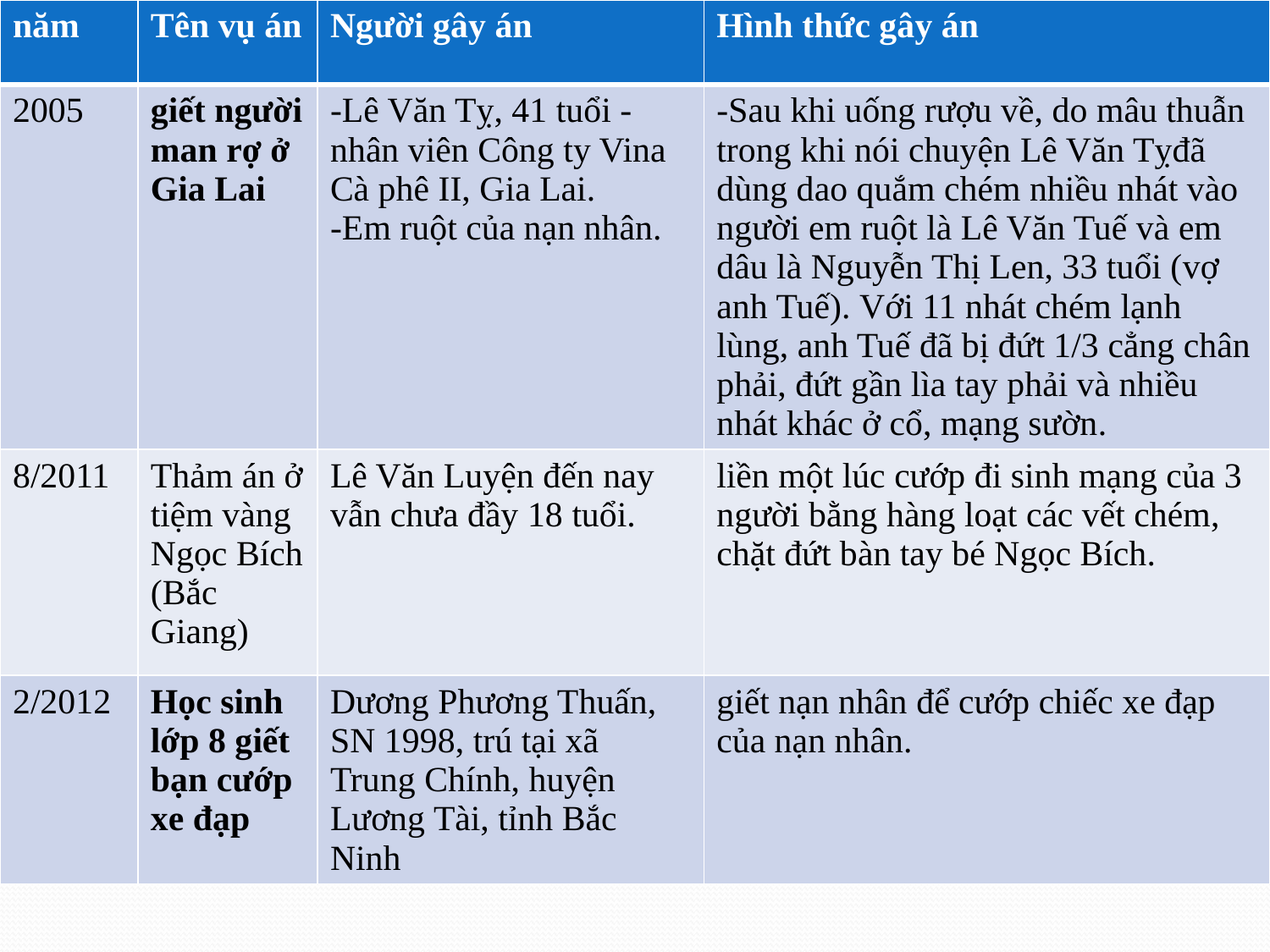

| năm | Tên vụ án | Người gây án | Hình thức gây án |
| --- | --- | --- | --- |
| 2005 | giết người man rợ ở Gia Lai | -Lê Văn Tỵ, 41 tuổi - nhân viên Công ty Vina Cà phê II, Gia Lai. -Em ruột của nạn nhân. | -Sau khi uống rượu về, do mâu thuẫn trong khi nói chuyện Lê Văn Tỵđã dùng dao quắm chém nhiều nhát vào người em ruột là Lê Văn Tuế và em dâu là Nguyễn Thị Len, 33 tuổi (vợ anh Tuế). Với 11 nhát chém lạnh lùng, anh Tuế đã bị đứt 1/3 cẳng chân phải, đứt gần lìa tay phải và nhiều nhát khác ở cổ, mạng sườn. |
| 8/2011 | Thảm án ở tiệm vàng Ngọc Bích (Bắc Giang) | Lê Văn Luyện đến nay vẫn chưa đầy 18 tuổi. | liền một lúc cướp đi sinh mạng của 3 người bằng hàng loạt các vết chém, chặt đứt bàn tay bé Ngọc Bích. |
| 2/2012 | Học sinh lớp 8 giết bạn cướp xe đạp | Dương Phương Thuấn, SN 1998, trú tại xã Trung Chính, huyện Lương Tài, tỉnh Bắc Ninh | giết nạn nhân để cướp chiếc xe đạp của nạn nhân. |